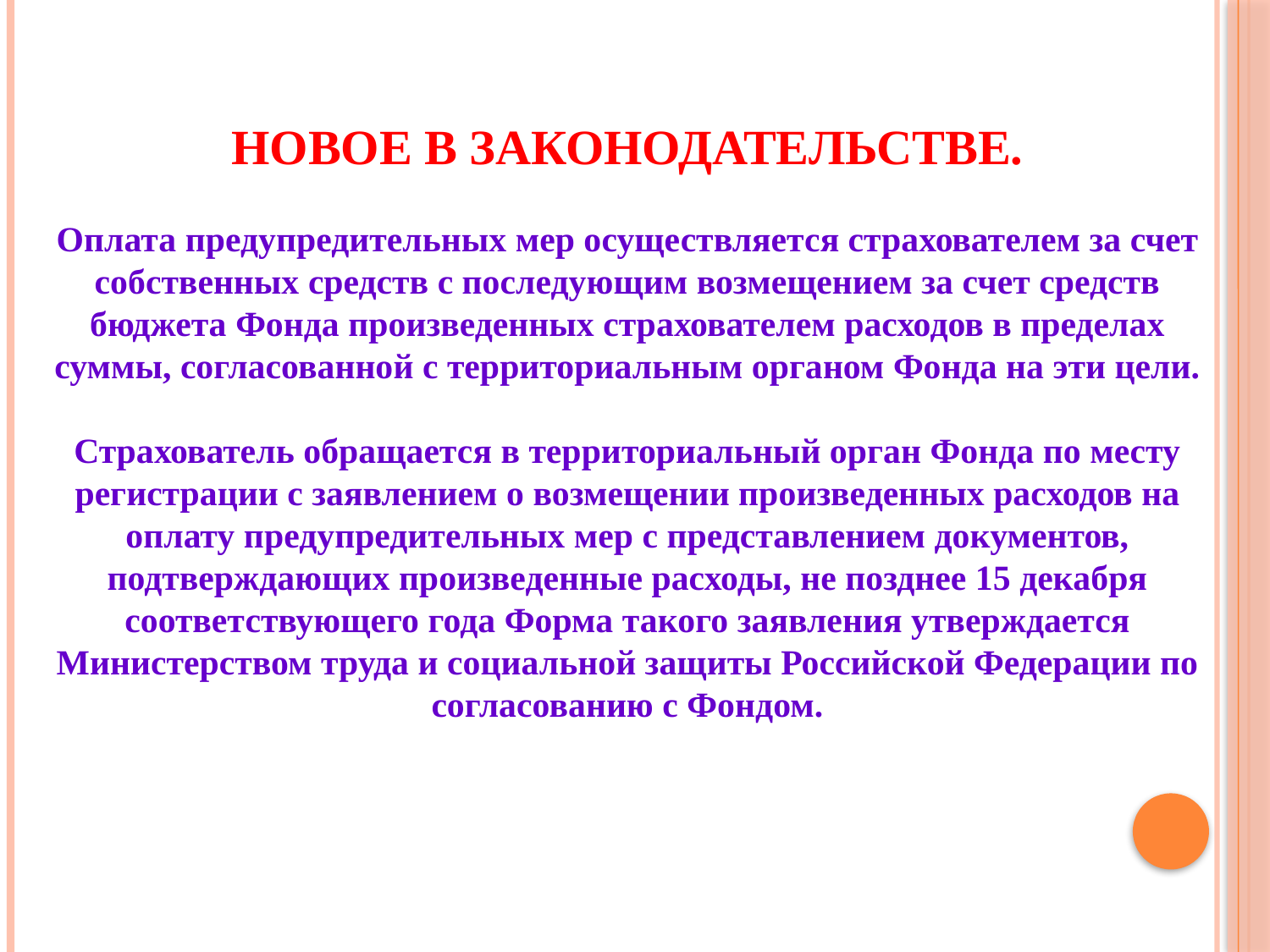

Новое в законодательстве.

Оплата предупредительных мер осуществляется страхователем за счет собственных средств с последующим возмещением за счет средств бюджета Фонда произведенных страхователем расходов в пределах суммы, согласованной с территориальным органом Фонда на эти цели.

Страхователь обращается в территориальный орган Фонда по месту регистрации с заявлением о возмещении произведенных расходов на оплату предупредительных мер с представлением документов, подтверждающих произведенные расходы, не позднее 15 декабря соответствующего года Форма такого заявления утверждается Министерством труда и социальной защиты Российской Федерации по согласованию с Фондом.